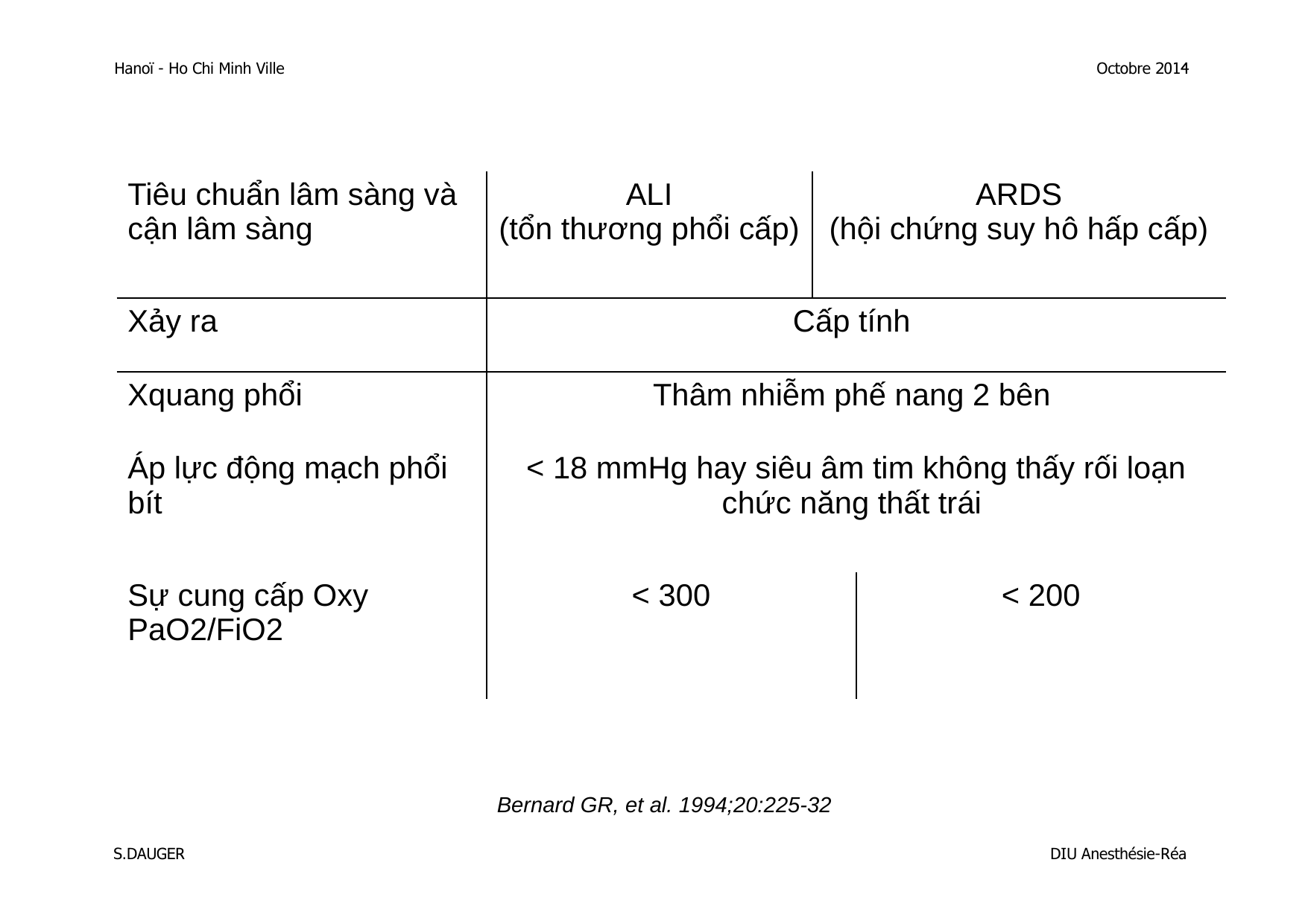

Hanoï - Ho Chi Minh Ville

Octobre 2014

| Tiêu chuẩn lâm sàng và cận lâm sàng | ALI (tổn thương phổi cấp) | ARDS (hội chứng suy hô hấp cấp) |  |
| --- | --- | --- | --- |
| Xảy ra | Cấp tính |  |  |
| Xquang phổi | Thâm nhiễm phế nang 2 bên |  |  |
| Áp lực động mạch phổi bít | < 18 mmHg hay siêu âm tim không thấy rối loạn chức năng thất trái |  |  |
| Sự cung cấp Oxy PaO2/FiO2 | < 300 |  | < 200 |
Bernard GR, et al. 1994;20:225-32
S.DAUGER

DIU Anesthésie-Réa